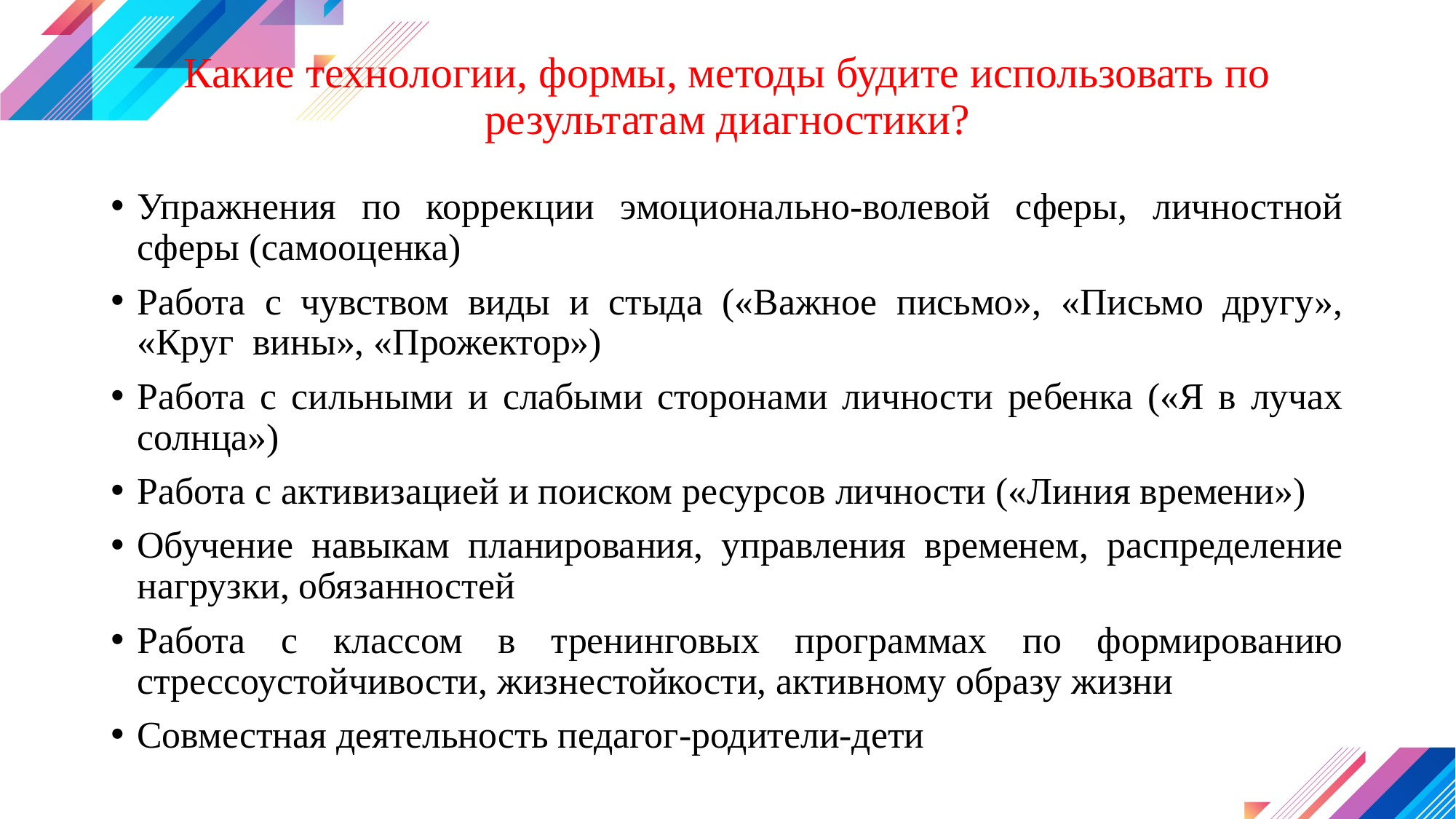

Какие технологии, формы, методы будите использовать по результатам диагностики?
Упражнения по коррекции эмоционально-волевой сферы, личностной сферы (самооценка)
Работа с чувством виды и стыда («Важное письмо», «Письмо другу», «Круг  вины», «Прожектор»)
Работа с сильными и слабыми сторонами личности ребенка («Я в лучах солнца»)
Работа с активизацией и поиском ресурсов личности («Линия времени»)
Обучение навыкам планирования, управления временем, распределение нагрузки, обязанностей
Работа с классом в тренинговых программах по формированию стрессоустойчивости, жизнестойкости, активному образу жизни
Совместная деятельность педагог-родители-дети